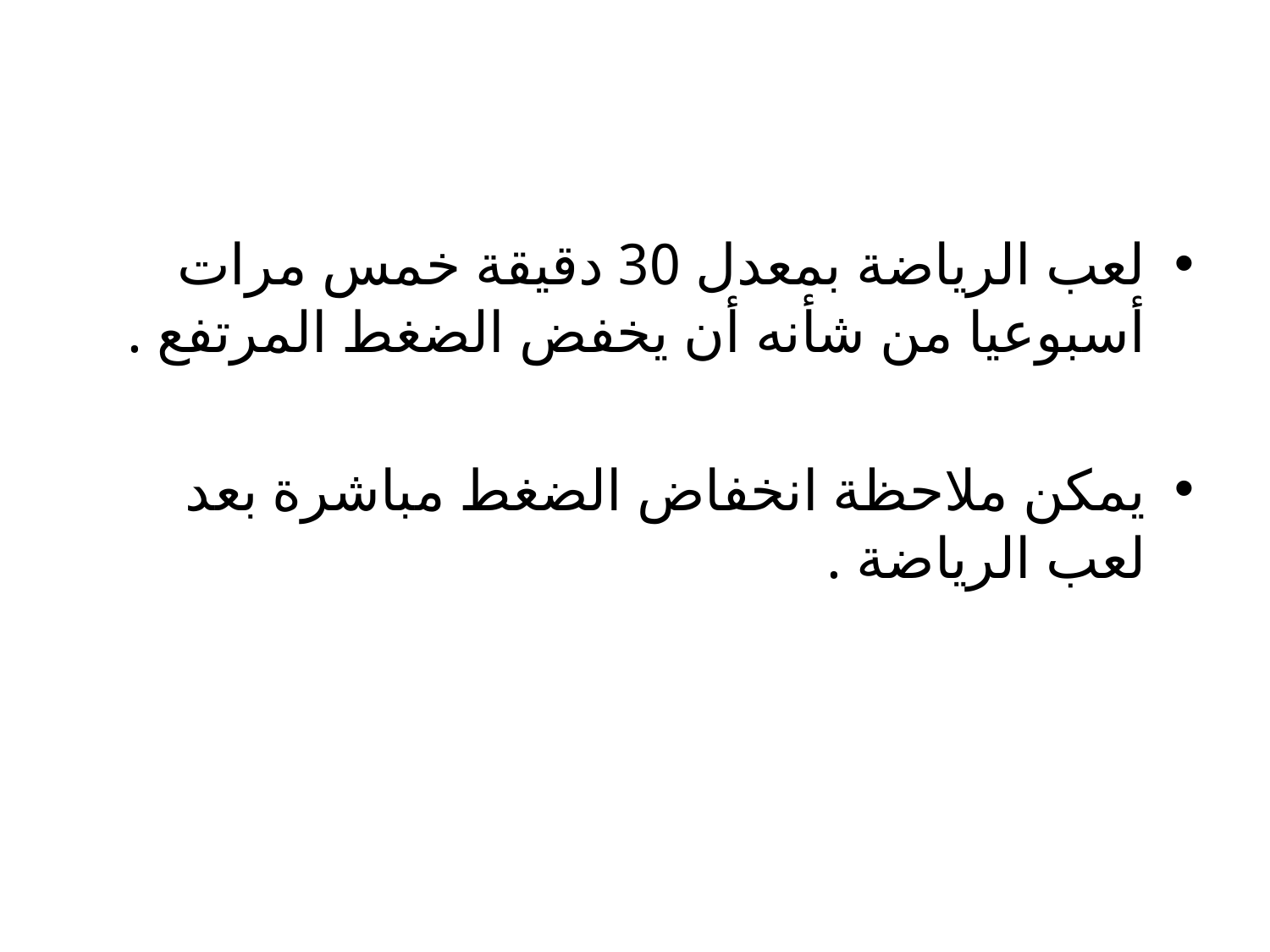

#
لعب الرياضة بمعدل 30 دقيقة خمس مرات أسبوعيا من شأنه أن يخفض الضغط المرتفع .

يمكن ملاحظة انخفاض الضغط مباشرة بعد لعب الرياضة .